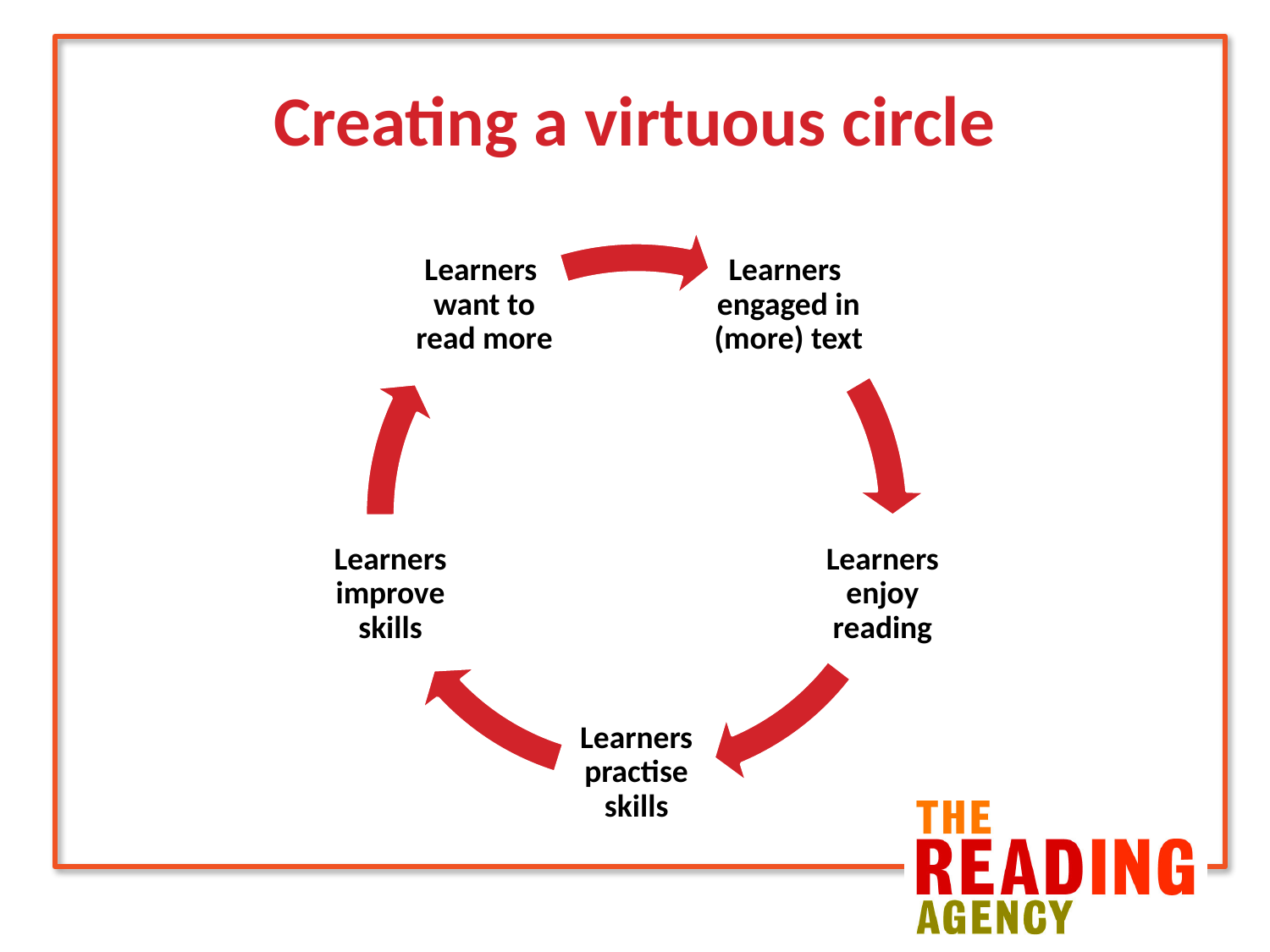

# Creating a virtuous circle
Learners  engaged in (more) text
Learners enjoy reading
Learners
practise skills
Learners improve skills
Learners
want to read more